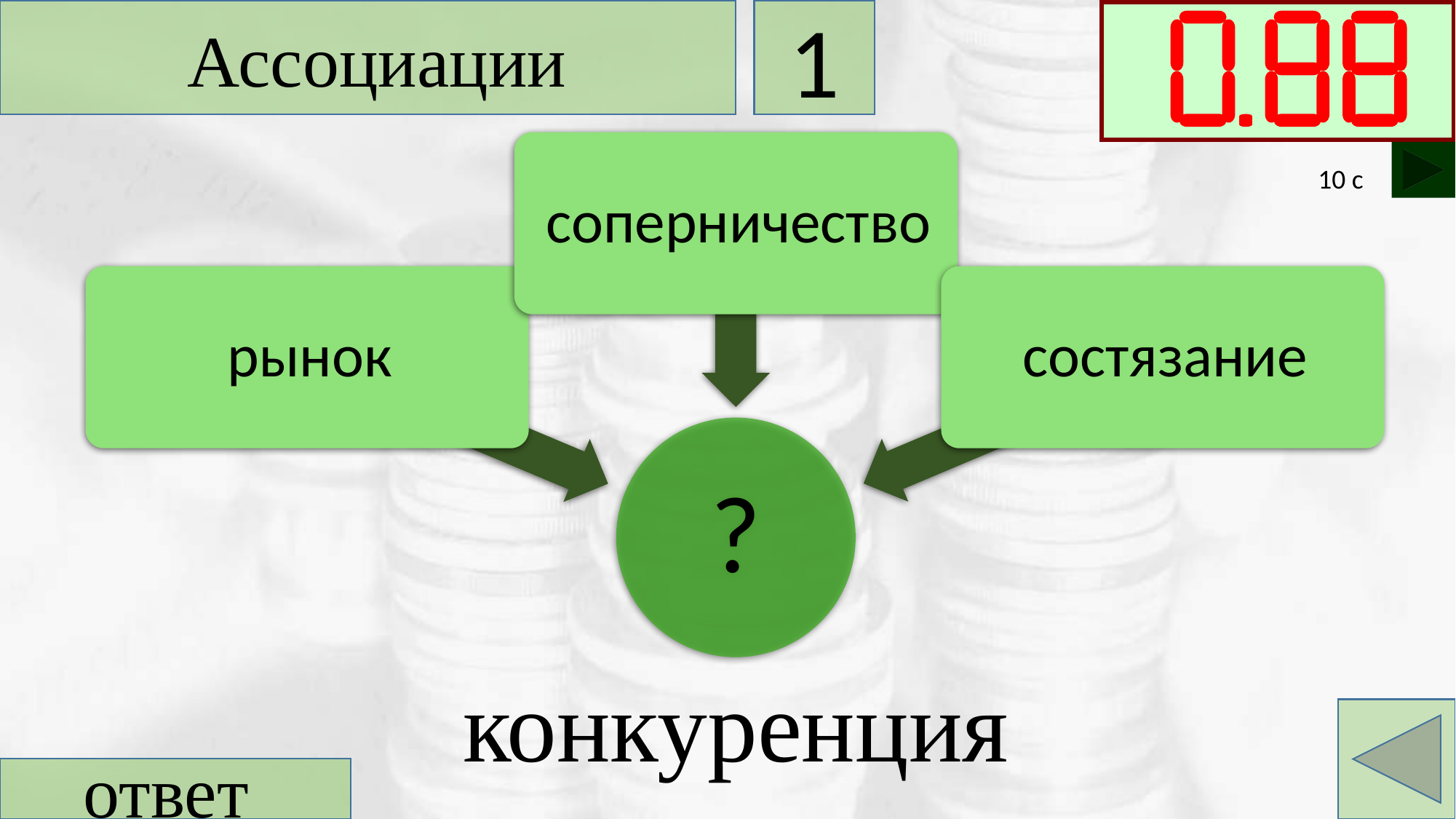

Ассоциации
1

?
рынок
соперничество
состязание

10 с
конкуренция

ответ